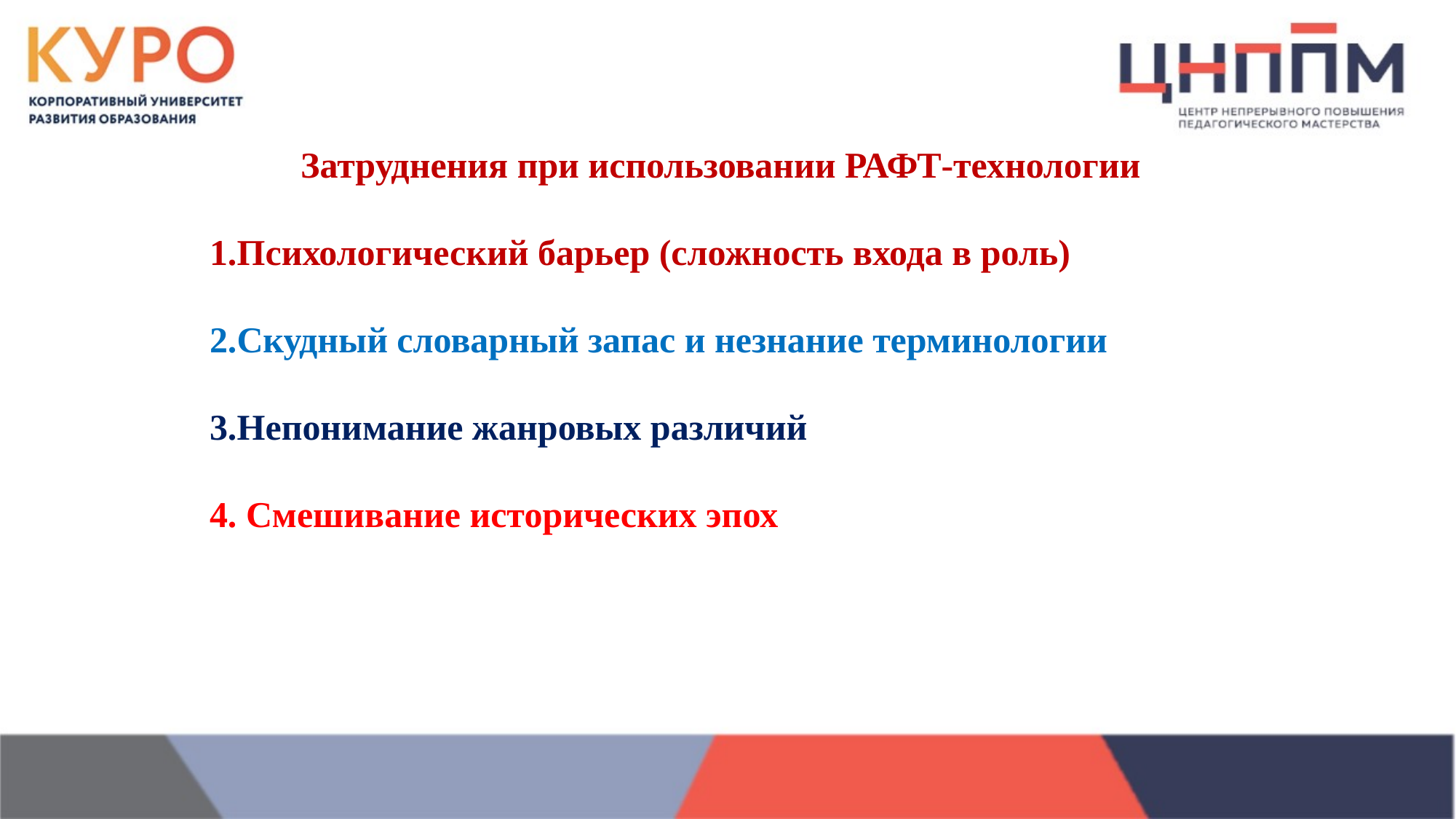

#
          Затруднения при использовании РАФТ-технологии

1.Психологический барьер (сложность входа в роль)

2.Скудный словарный запас и незнание терминологии

3.Непонимание жанровых различий

4. Смешивание исторических эпох